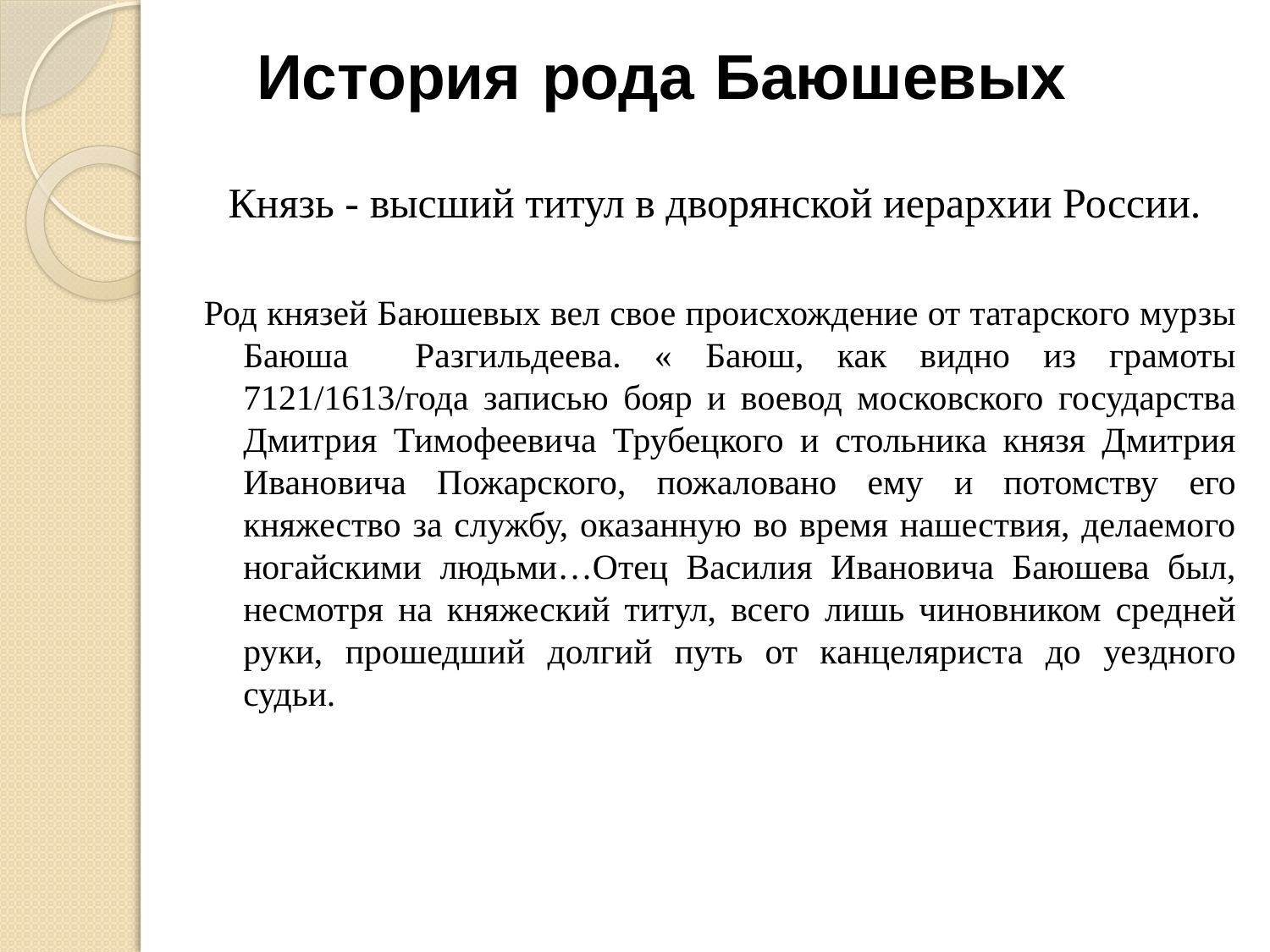

# История рода Баюшевых

Князь - высший титул в дворянской иерархии России.

Род князей Баюшевых вел свое происхождение от татарского мурзы Баюша  Разгильдеева. « Баюш, как видно из грамоты 7121/1613/года записью бояр и воевод московского государства Дмитрия Тимофеевича Трубецкого и стольника князя Дмитрия Ивановича Пожарского, пожаловано ему и потомству его княжество за службу, оказанную во время нашествия, делаемого ногайскими людьми…Отец Василия Ивановича Баюшева был, несмотря на княжеский титул, всего лишь чиновником средней руки, прошедший долгий путь от канцеляриста до уездного судьи.